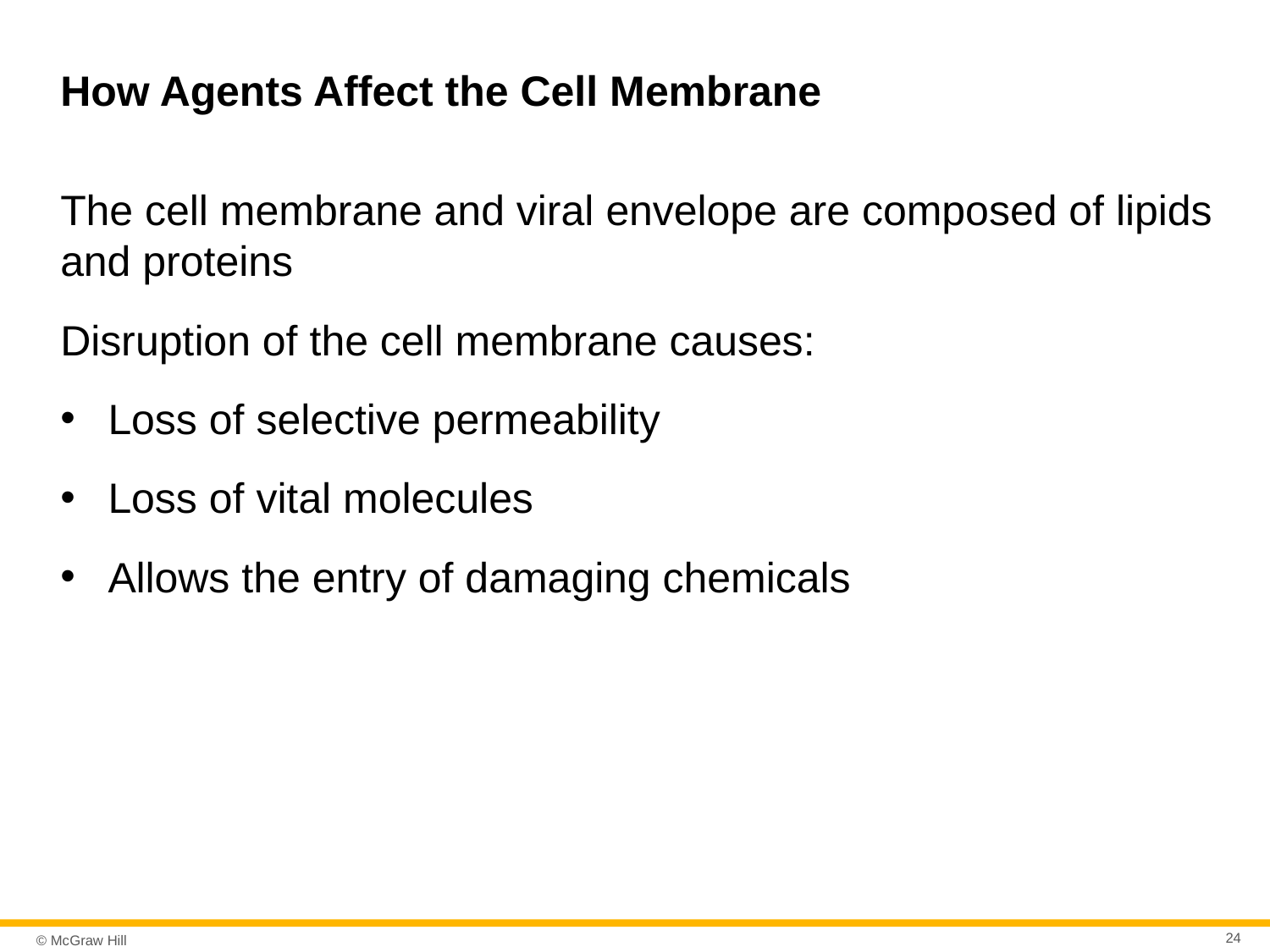

# How Agents Affect the Cell Membrane
The cell membrane and viral envelope are composed of lipids and proteins
Disruption of the cell membrane causes:
Loss of selective permeability
Loss of vital molecules
Allows the entry of damaging chemicals